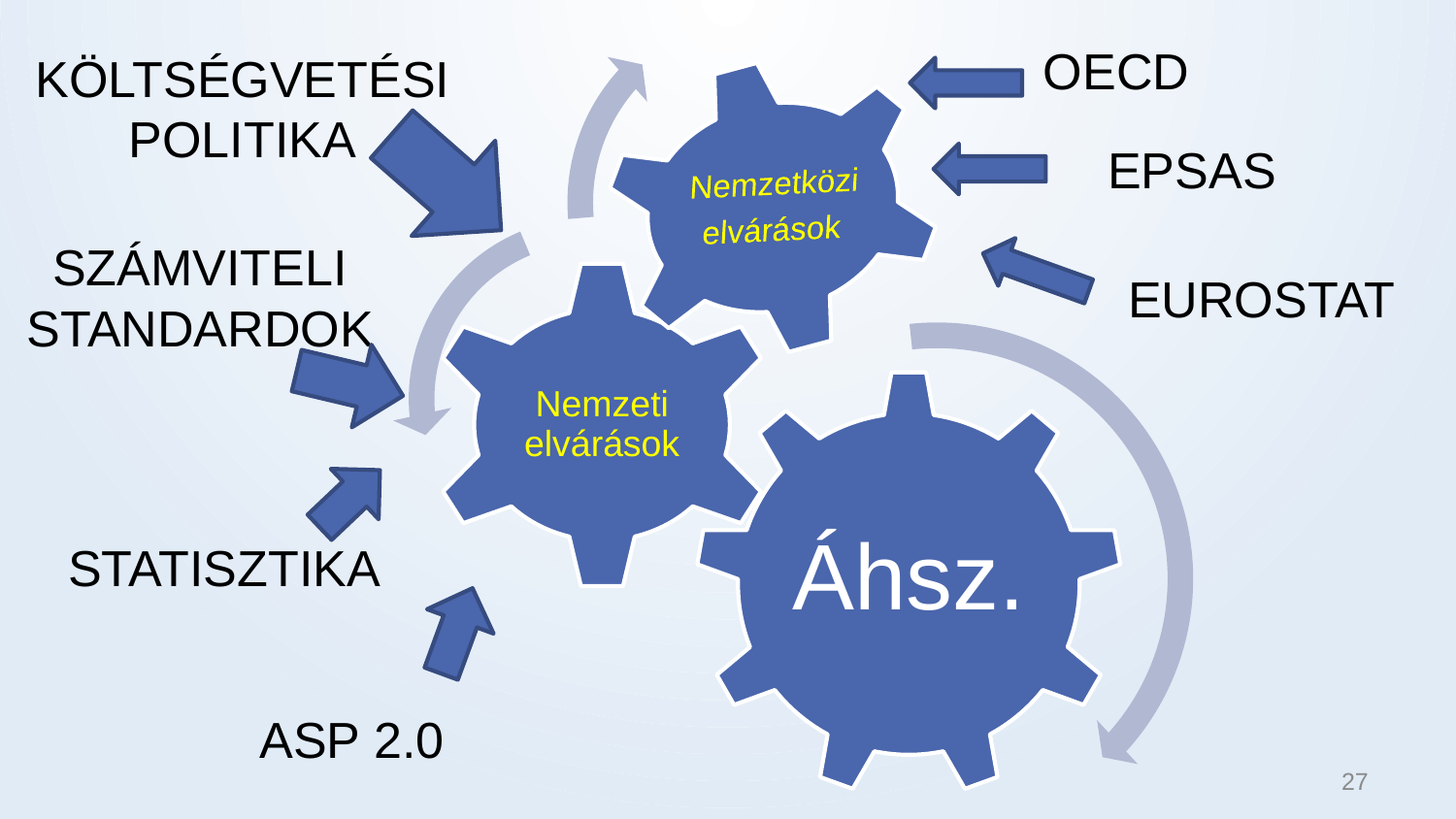

Áhsz.
Nemzeti elvárások
Nemzetközi
elvárások
OECD
KÖLTSÉGVETÉSI POLITIKA

EPSAS

SZÁMVITELI STANDARDOK

EUROSTAT

STATISZTIKA

ASP 2.0
27